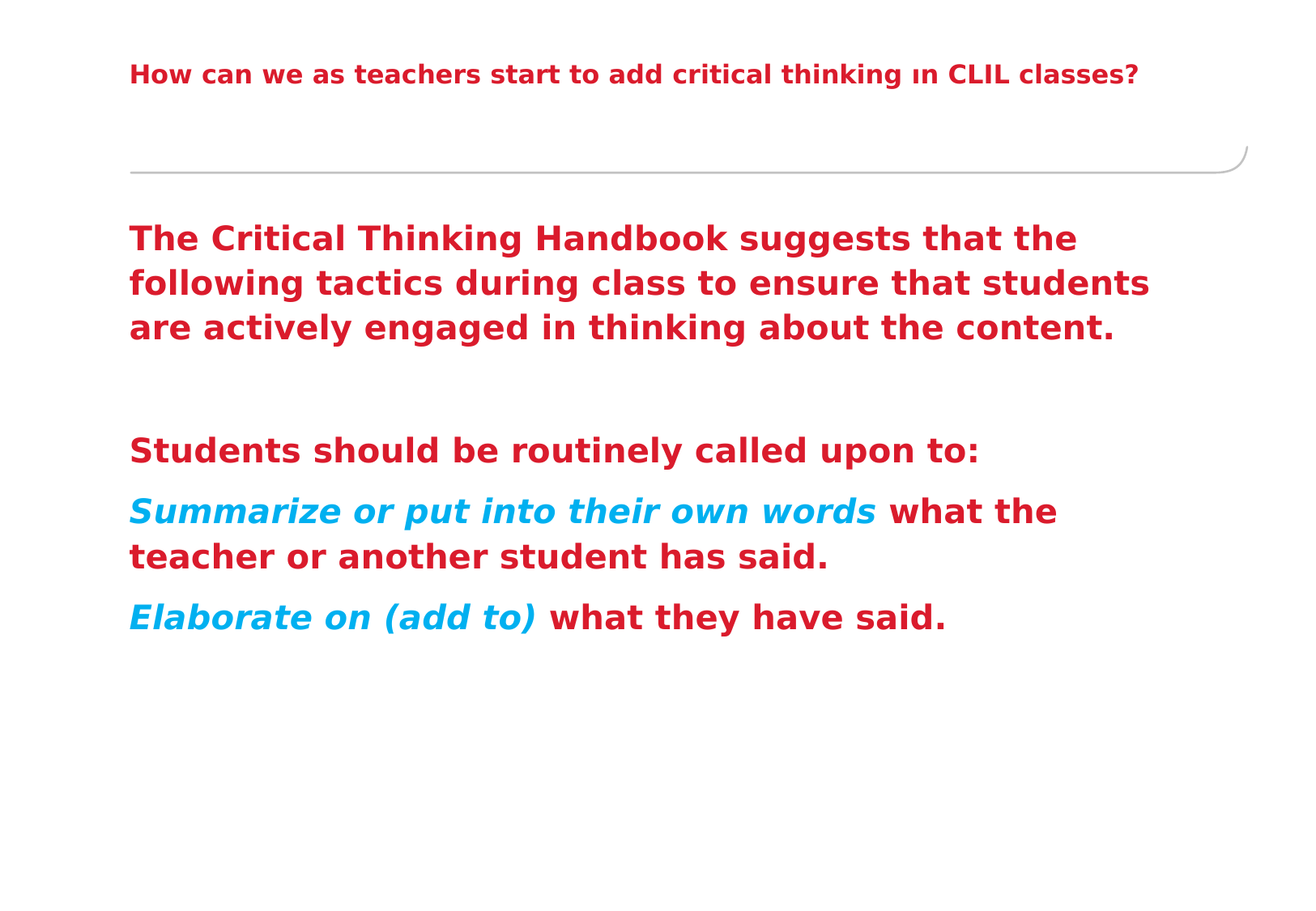

# How can we as teachers start to add critical thinking ın CLIL classes?
The Critical Thinking Handbook suggests that the following tactics during class to ensure that students are actively engaged in thinking about the content.

Students should be routinely called upon to:
Summarize or put into their own words what the teacher or another student has said.
Elaborate on (add to) what they have said.